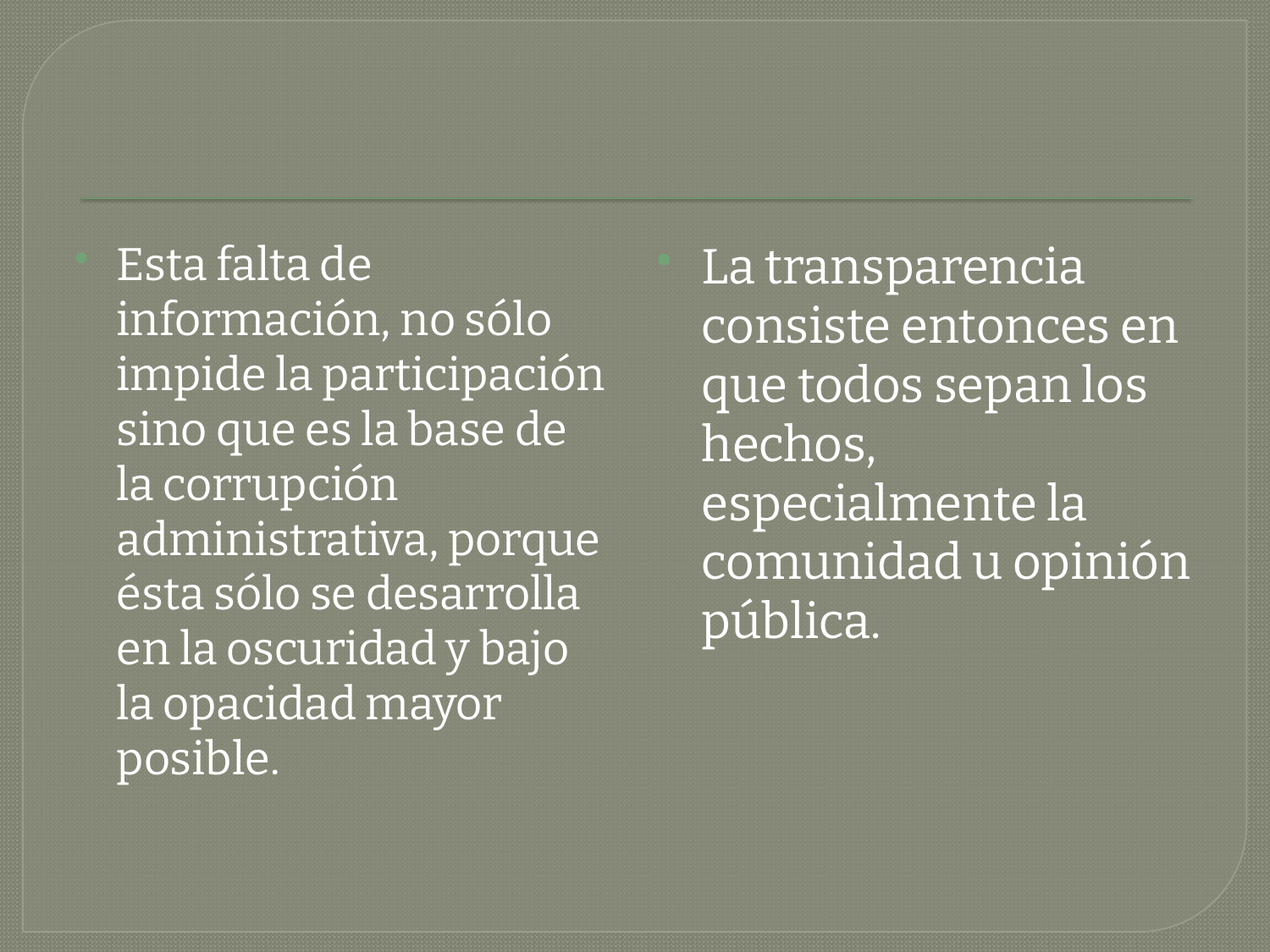

Esta falta de información, no sólo impide la participación sino que es la base de la corrupción administrativa, porque ésta sólo se desarrolla en la oscuridad y bajo la opacidad mayor posible.
La transparencia consiste entonces en que todos sepan los hechos, especialmente la comunidad u opinión pública.